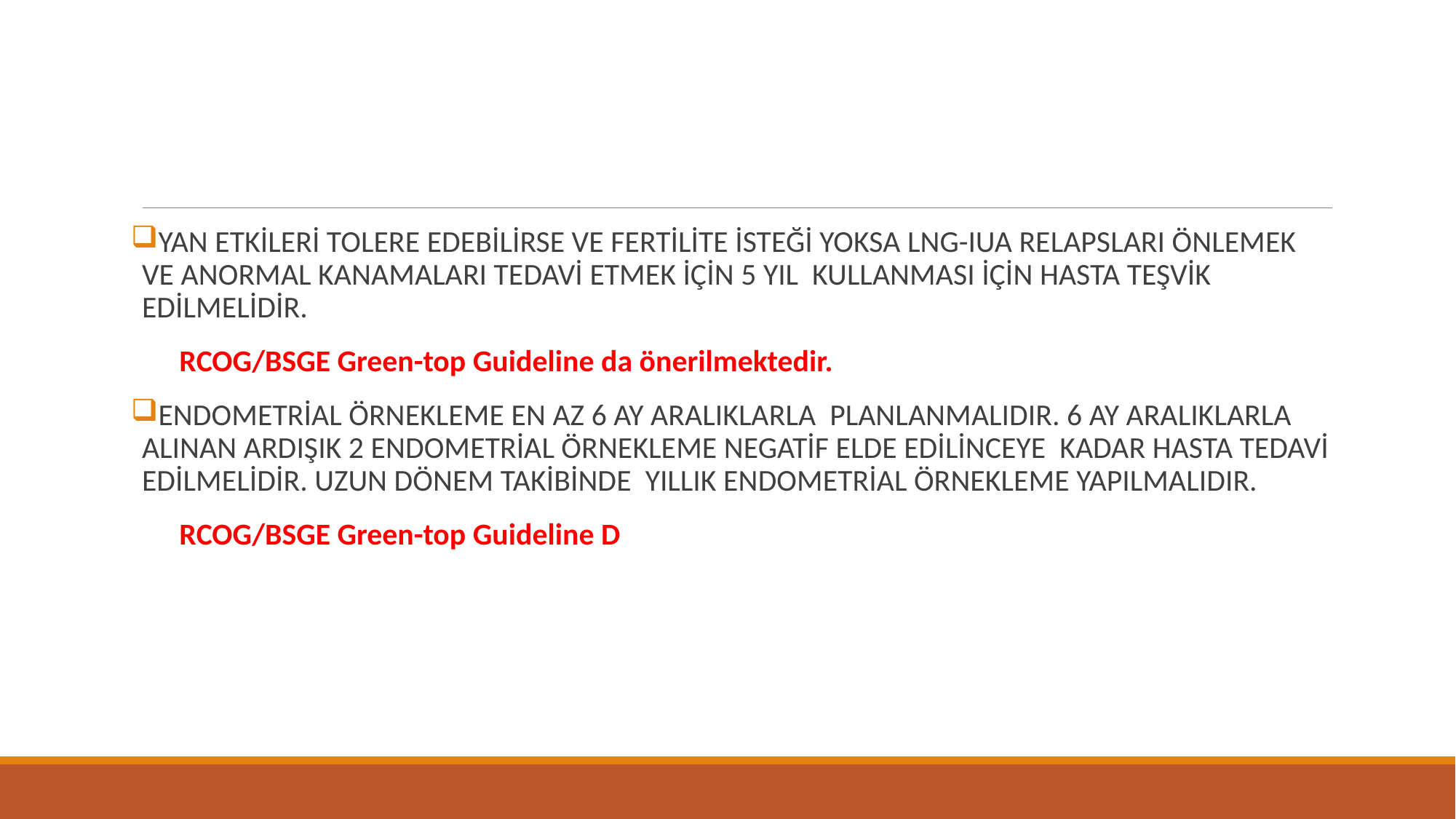

#
YAN ETKİLERİ TOLERE EDEBİLİRSE VE FERTİLİTE İSTEĞİ YOKSA LNG-IUA RELAPSLARI ÖNLEMEK VE ANORMAL KANAMALARI TEDAVİ ETMEK İÇİN 5 YIL  KULLANMASI İÇİN HASTA TEŞVİK EDİLMELİDİR.
       RCOG/BSGE Green-top Guideline da önerilmektedir.
ENDOMETRİAL ÖRNEKLEME EN AZ 6 AY ARALIKLARLA  PLANLANMALIDIR. 6 AY ARALIKLARLA ALINAN ARDIŞIK 2 ENDOMETRİAL ÖRNEKLEME NEGATİF ELDE EDİLİNCEYE  KADAR HASTA TEDAVİ EDİLMELİDİR. UZUN DÖNEM TAKİBİNDE  YILLIK ENDOMETRİAL ÖRNEKLEME YAPILMALIDIR.
       RCOG/BSGE Green-top Guideline D